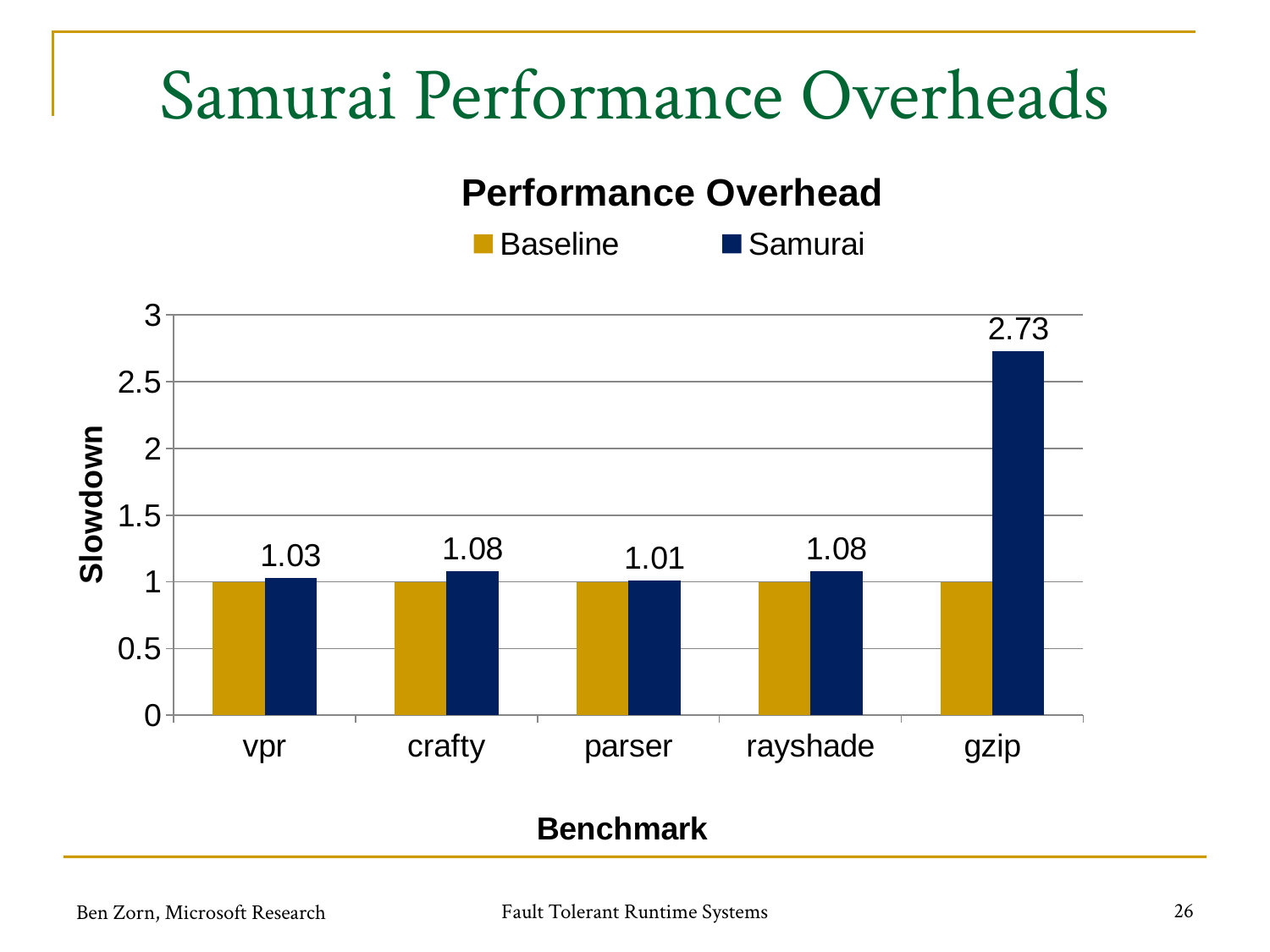

# Samurai Performance Overheads

### Chart: Performance Overhead

| Category | Baseline | Samurai |
|---|---|---|
| vpr | 1.0 | 1.03 |
| crafty | 1.0 | 1.08 |
| parser | 1.0 | 1.01 |
| rayshade | 1.0 | 1.08 |
| gzip | 1.0 | 2.73 |
Ben Zorn, Microsoft Research
26
Fault Tolerant Runtime Systems